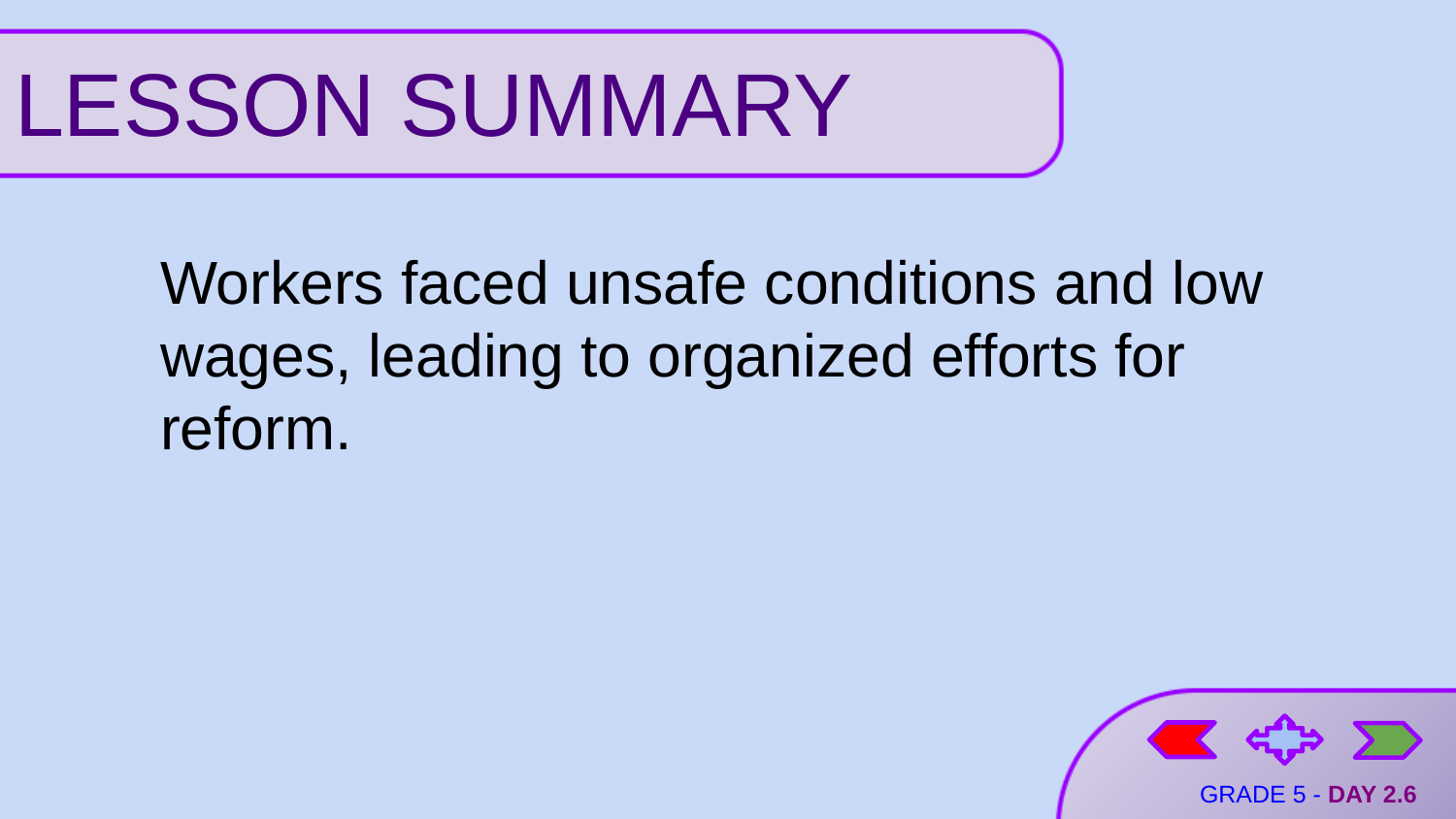

# LESSON SUMMARY

Workers faced unsafe conditions and low wages, leading to organized efforts for reform.

GRADE 5 - DAY 2.6